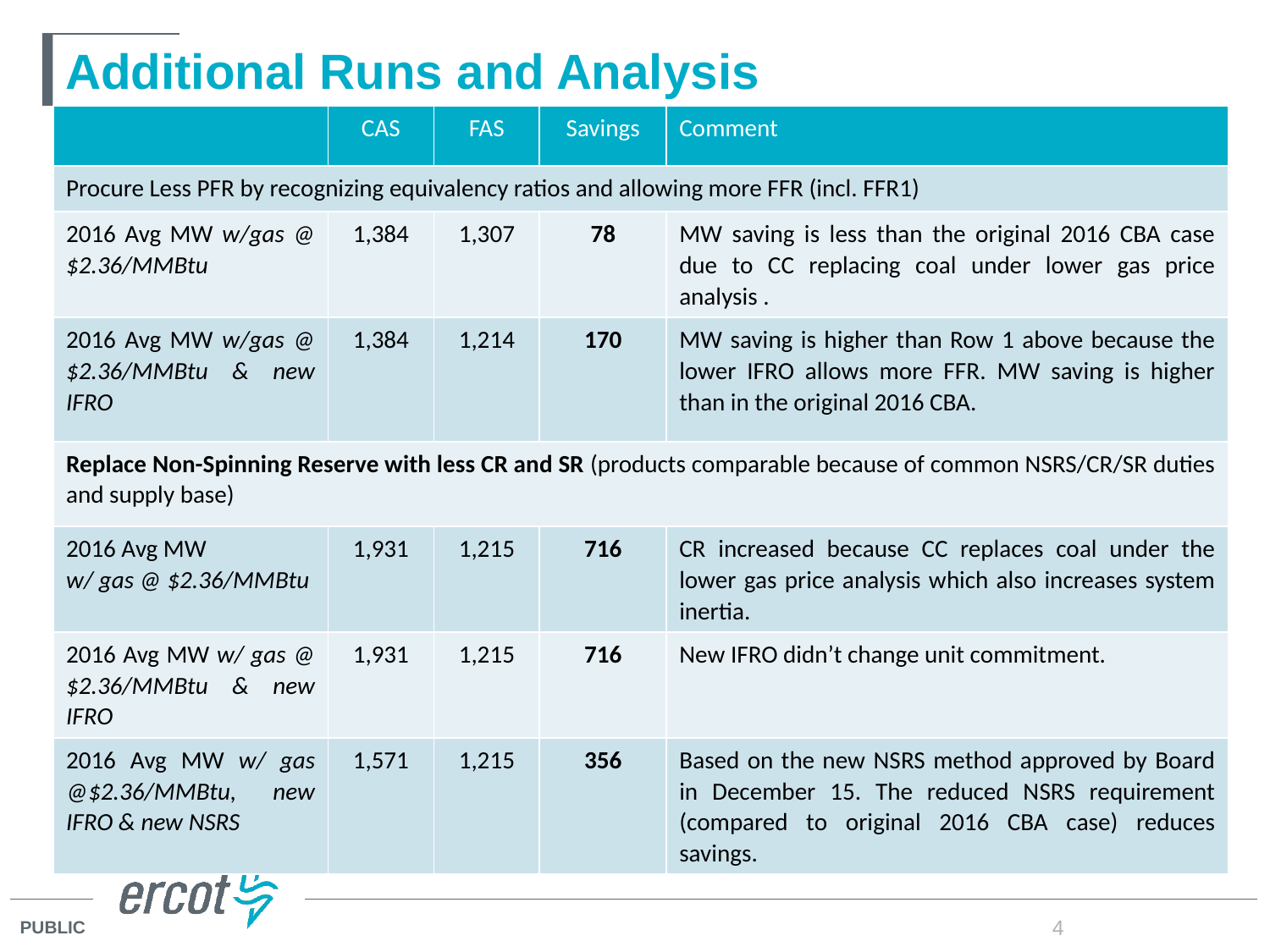

# Additional Runs and Analysis
|  | CAS | FAS | Savings | Comment |
| --- | --- | --- | --- | --- |
| Procure Less PFR by recognizing equivalency ratios and allowing more FFR (incl. FFR1) |  |  |  |  |
| 2016 Avg MW w/gas @ $2.36/MMBtu | 1,384 | 1,307 | 78 | MW saving is less than the original 2016 CBA case due to CC replacing coal under lower gas price analysis . |
| 2016 Avg MW w/gas @ $2.36/MMBtu & new IFRO | 1,384 | 1,214 | 170 | MW saving is higher than Row 1 above because the lower IFRO allows more FFR. MW saving is higher than in the original 2016 CBA. |
| Replace Non-Spinning Reserve with less CR and SR (products comparable because of common NSRS/CR/SR duties and supply base) |  |  |  |  |
| 2016 Avg MW w/ gas @ $2.36/MMBtu | 1,931 | 1,215 | 716 | CR increased because CC replaces coal under the lower gas price analysis which also increases system inertia. |
| 2016 Avg MW w/ gas @ $2.36/MMBtu & new IFRO | 1,931 | 1,215 | 716 | New IFRO didn’t change unit commitment. |
| 2016 Avg MW w/ gas @$2.36/MMBtu, new IFRO & new NSRS | 1,571 | 1,215 | 356 | Based on the new NSRS method approved by Board in December 15. The reduced NSRS requirement (compared to original 2016 CBA case) reduces savings. |
4